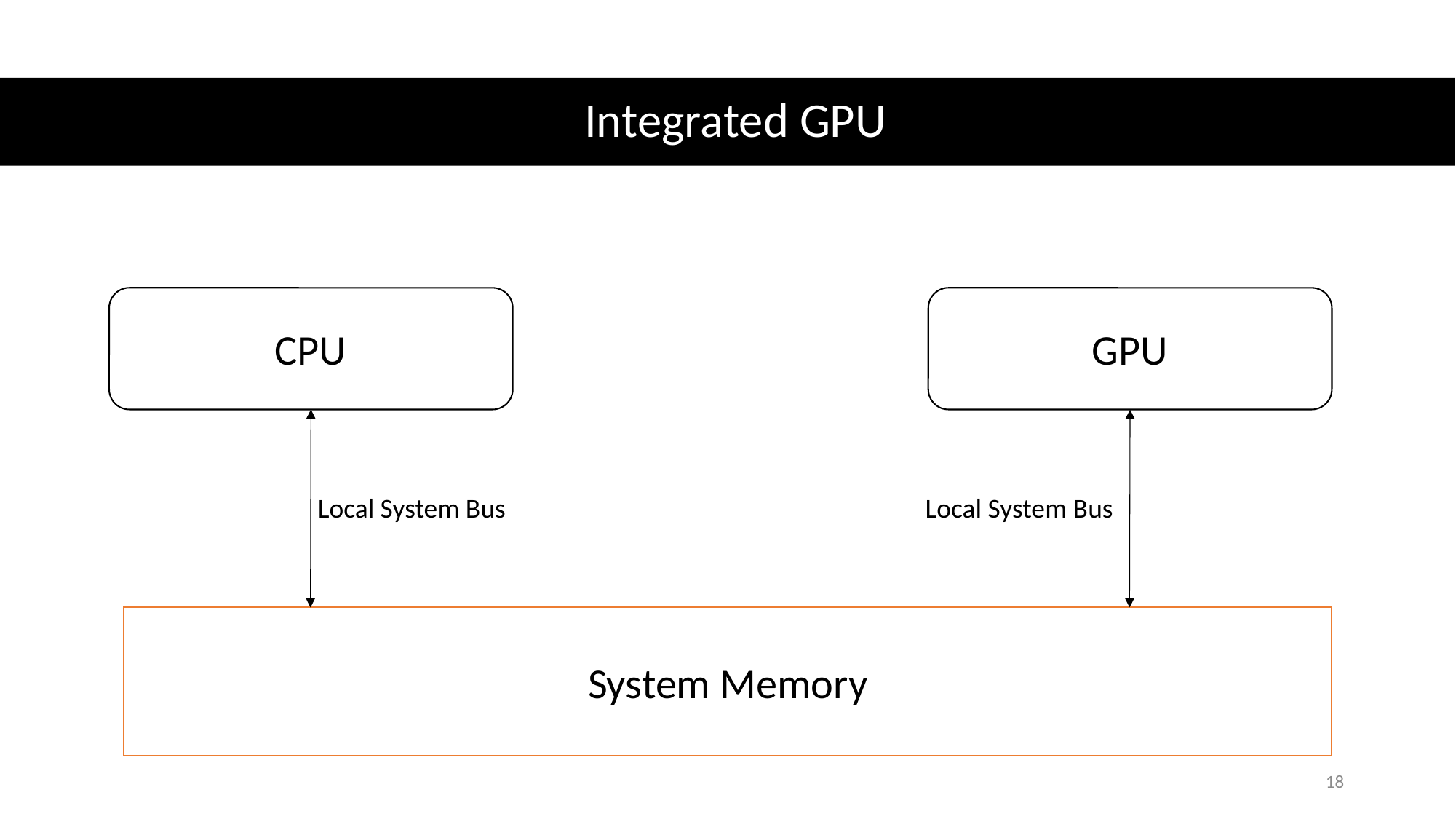

# Integrated GPU

GPU
CPU
Local System Bus
Local System Bus
System Memory
18